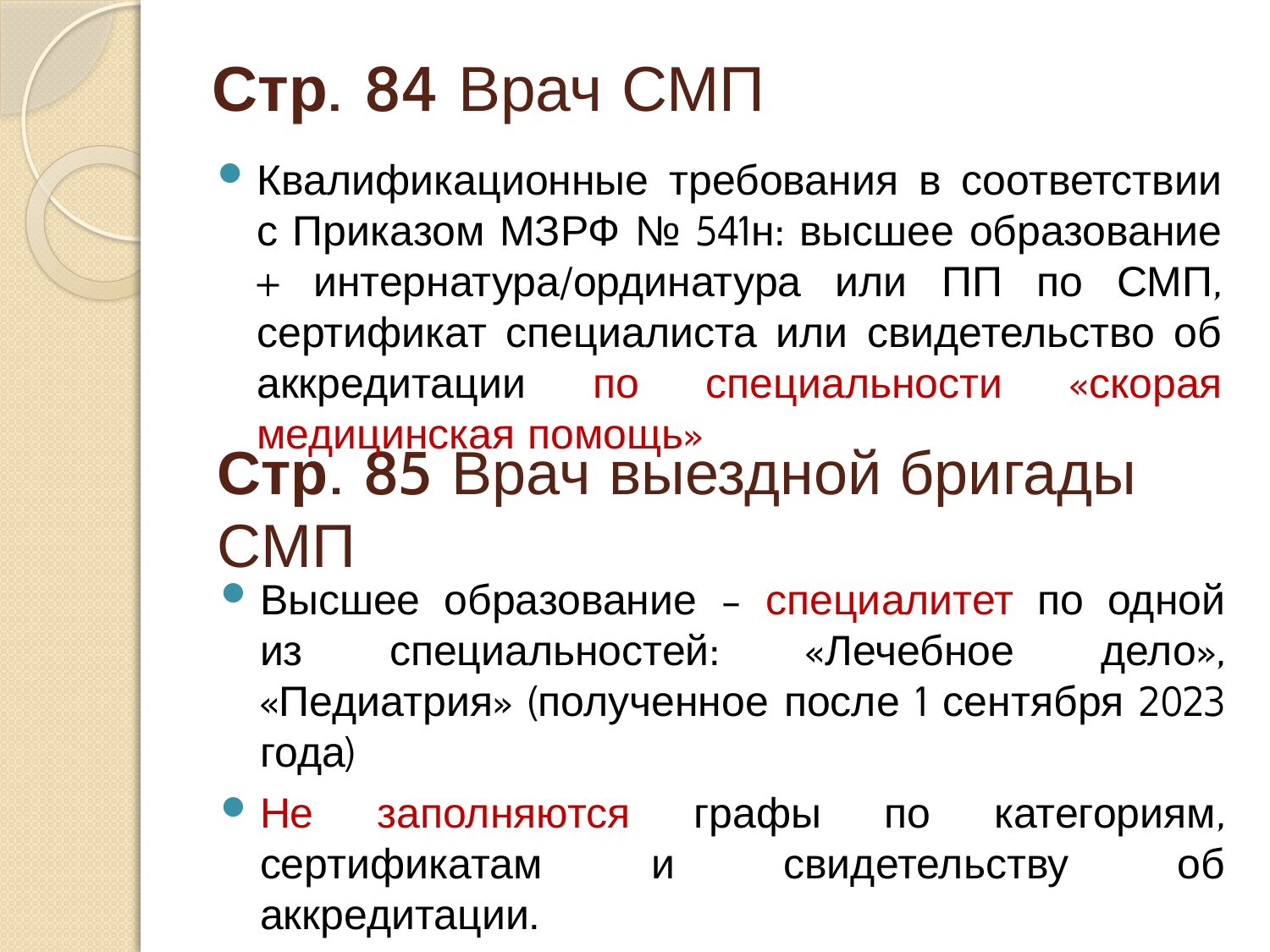

# Стр. 84 Врач СМП
Квалификационные требования в соответствии с Приказом МЗРФ № 541н: высшее образование + интернатура/ординатура или ПП по СМП, сертификат специалиста или свидетельство об аккредитации по специальности «скорая медицинская помощь»

Стр. 85 Врач выездной бригады СМП
Высшее образование – специалитет по одной из специальностей: «Лечебное дело», «Педиатрия» (полученное после 1 сентября 2023 года)
Не заполняются графы по категориям, сертификатам и свидетельству об аккредитации.